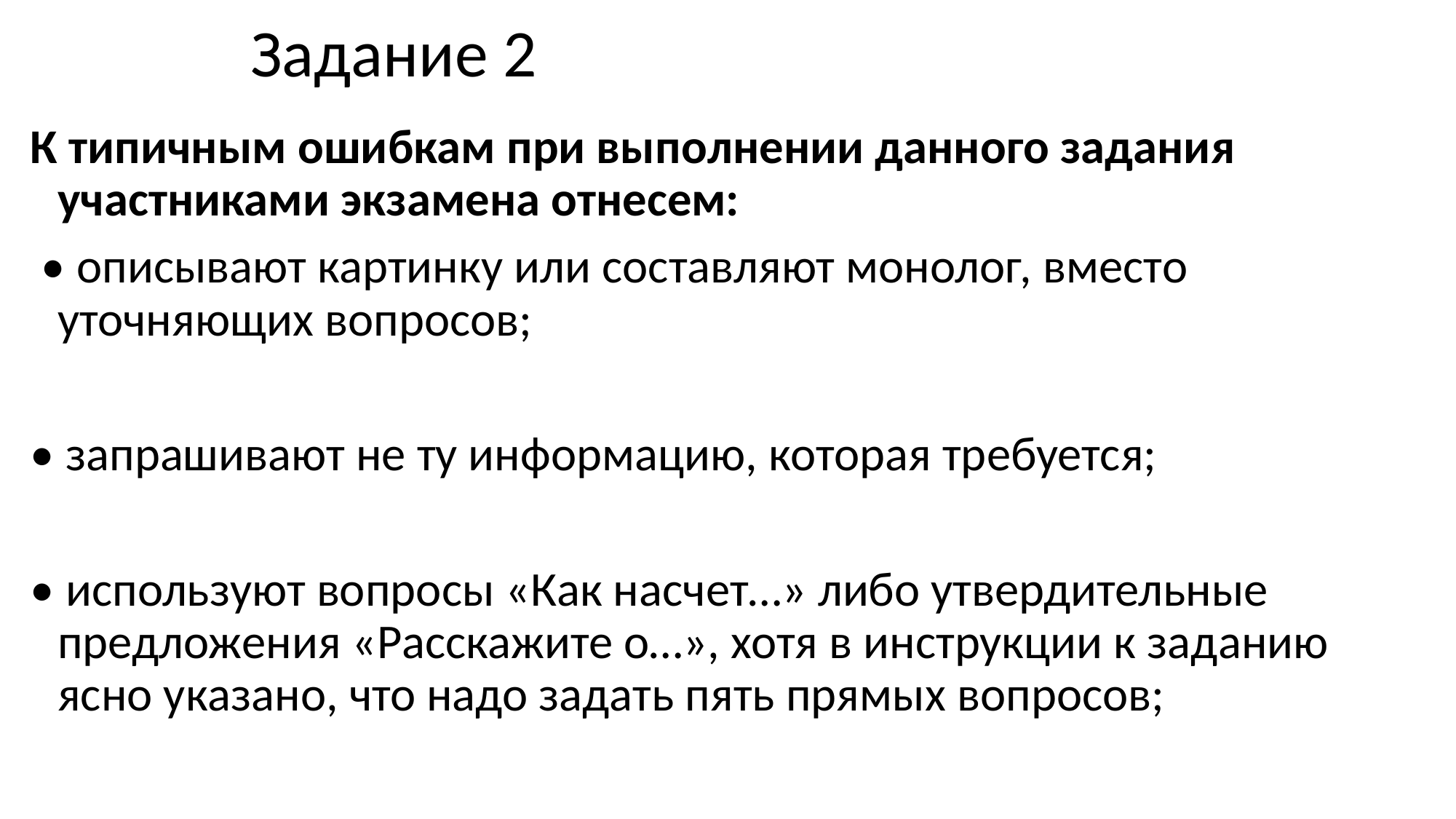

# Задание 2
К типичным ошибкам при выполнении данного задания участниками экзамена отнесем:
 • описывают картинку или составляют монолог, вместо уточняющих вопросов;

• запрашивают не ту информацию, которая требуется;

• используют вопросы «Как насчет…» либо утвердительные предложения «Расскажите о…», хотя в инструкции к заданию ясно указано, что надо задать пять прямых вопросов;